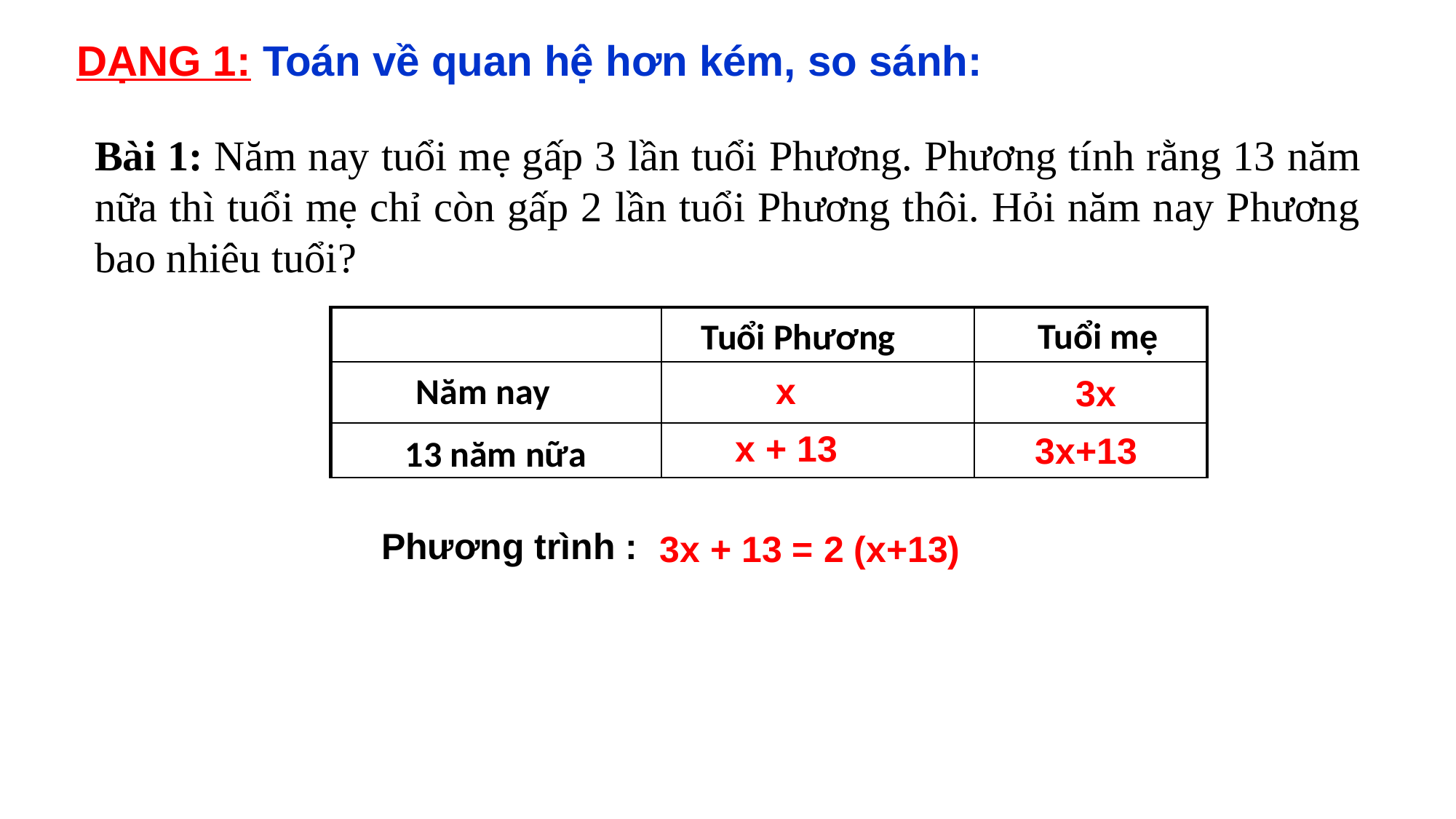

DẠNG 1: Toán về quan hệ hơn kém, so sánh:
Bài 1: Năm nay tuổi mẹ gấp 3 lần tuổi Phương. Phương tính rằng 13 năm nữa thì tuổi mẹ chỉ còn gấp 2 lần tuổi Phương thôi. Hỏi năm nay Phương bao nhiêu tuổi?
|  |  |  |
| --- | --- | --- |
|  |  |  |
|  |  |  |
Tuổi mẹ
Tuổi Phương
x
Năm nay
3x
x + 13
3x+13
13 năm nữa
Phương trình :
3x + 13 = 2 (x+13)